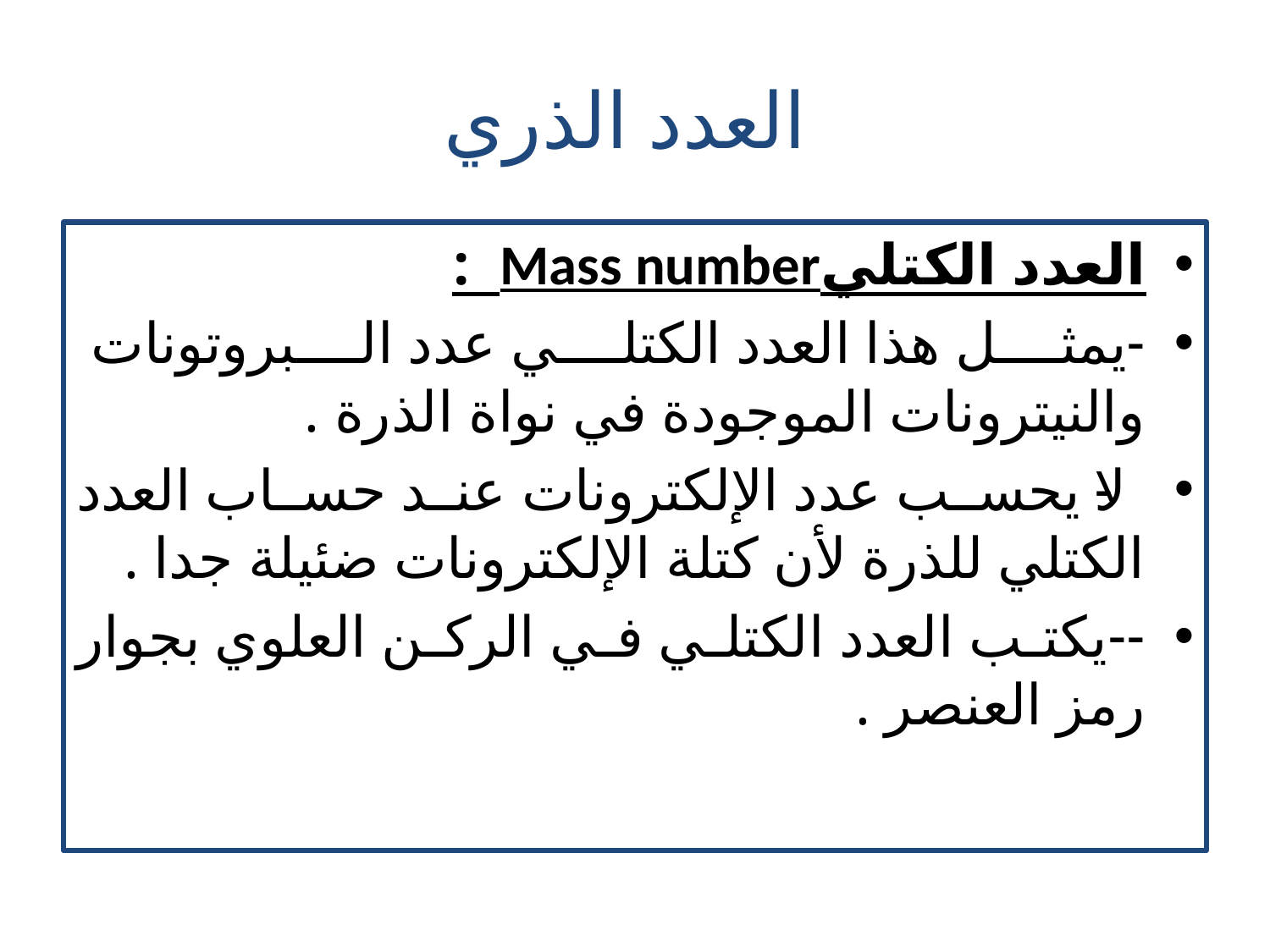

# العدد الذري
العدد الكتليMass number  :
-يمثل هذا العدد الكتلي عدد البروتونات  والنيترونات الموجودة في نواة الذرة .
-لا يحسب عدد الإلكترونات عند حساب العدد الكتلي للذرة لأن كتلة الإلكترونات ضئيلة جدا .
--يكتب العدد الكتلي في الركن العلوي بجوار رمز العنصر .